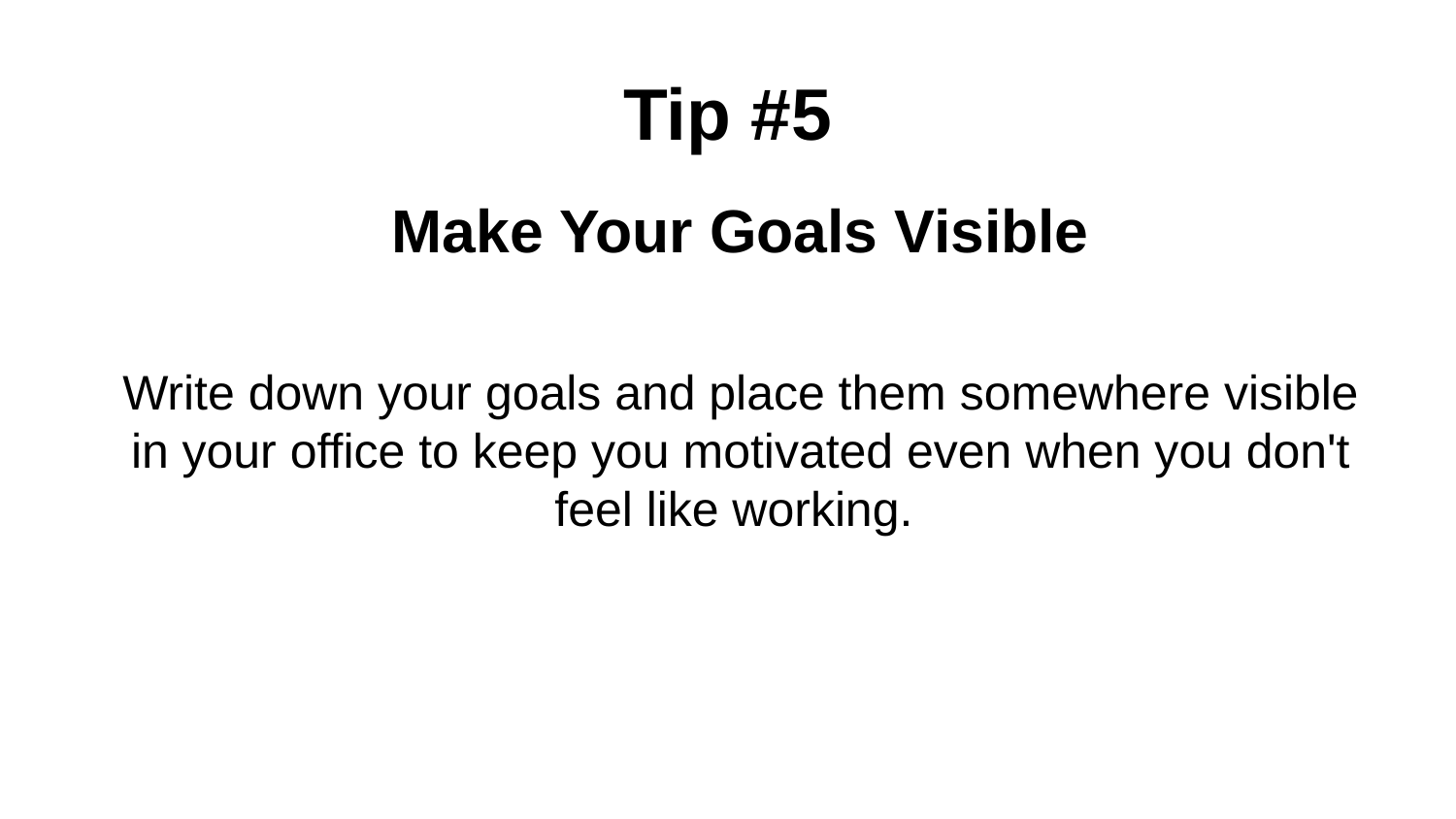

# Tip #5
Make Your Goals Visible

Write down your goals and place them somewhere visible in your office to keep you motivated even when you don't feel like working.